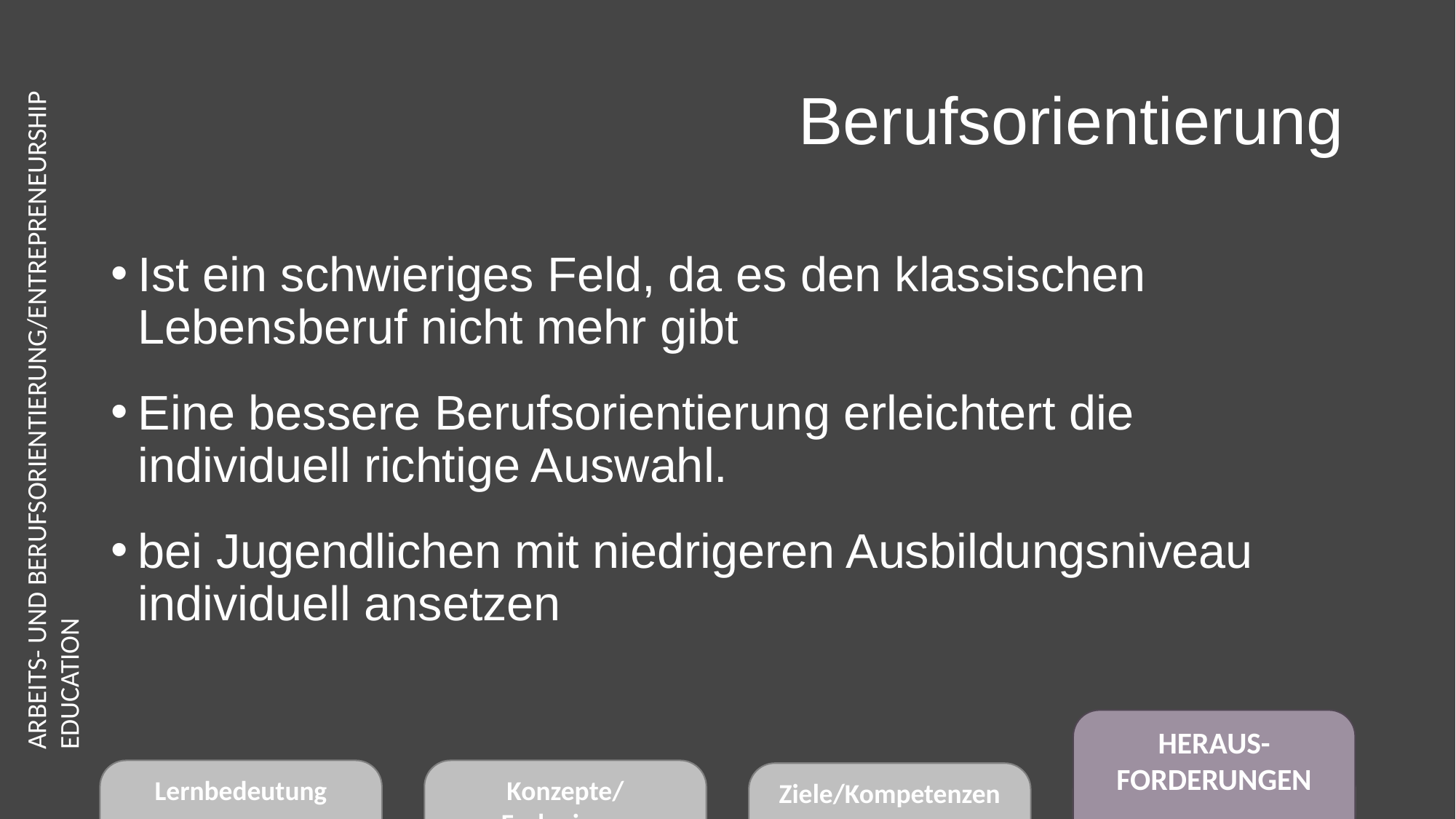

# Berufsorientierung
Ist ein schwieriges Feld, da es den klassischen Lebensberuf nicht mehr gibt
Eine bessere Berufsorientierung erleichtert die individuell richtige Auswahl.
bei Jugendlichen mit niedrigeren Ausbildungsniveau individuell ansetzen